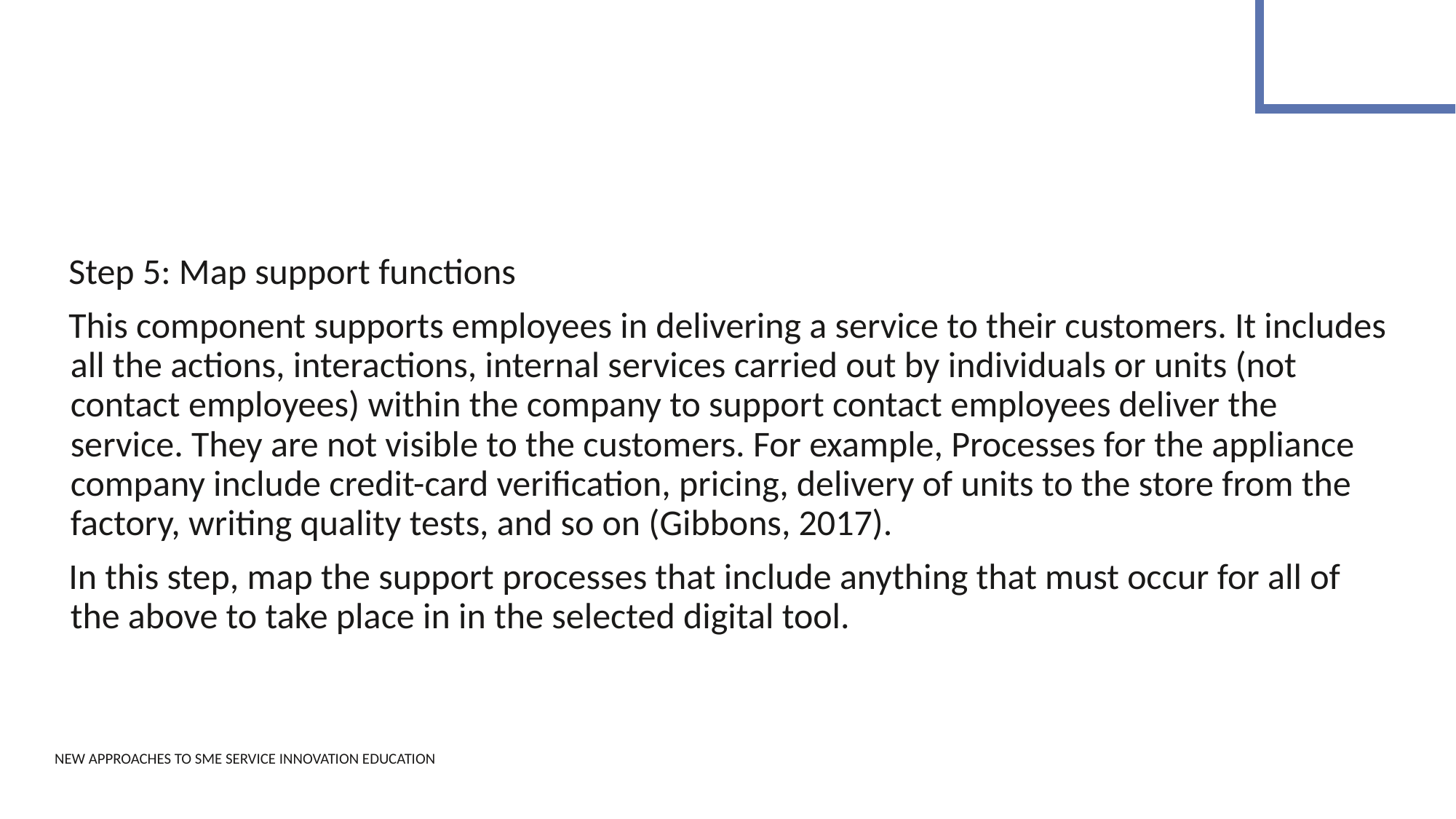

Step 5: Map support functions
This component supports employees in delivering a service to their customers. It includes all the actions, interactions, internal services carried out by individuals or units (not contact employees) within the company to support contact employees deliver the service. They are not visible to the customers. For example, Processes for the appliance company include credit-card verification, pricing, delivery of units to the store from the factory, writing quality tests, and so on (Gibbons, 2017).
In this step, map the support processes that include anything that must occur for all of the above to take place in in the selected digital tool.